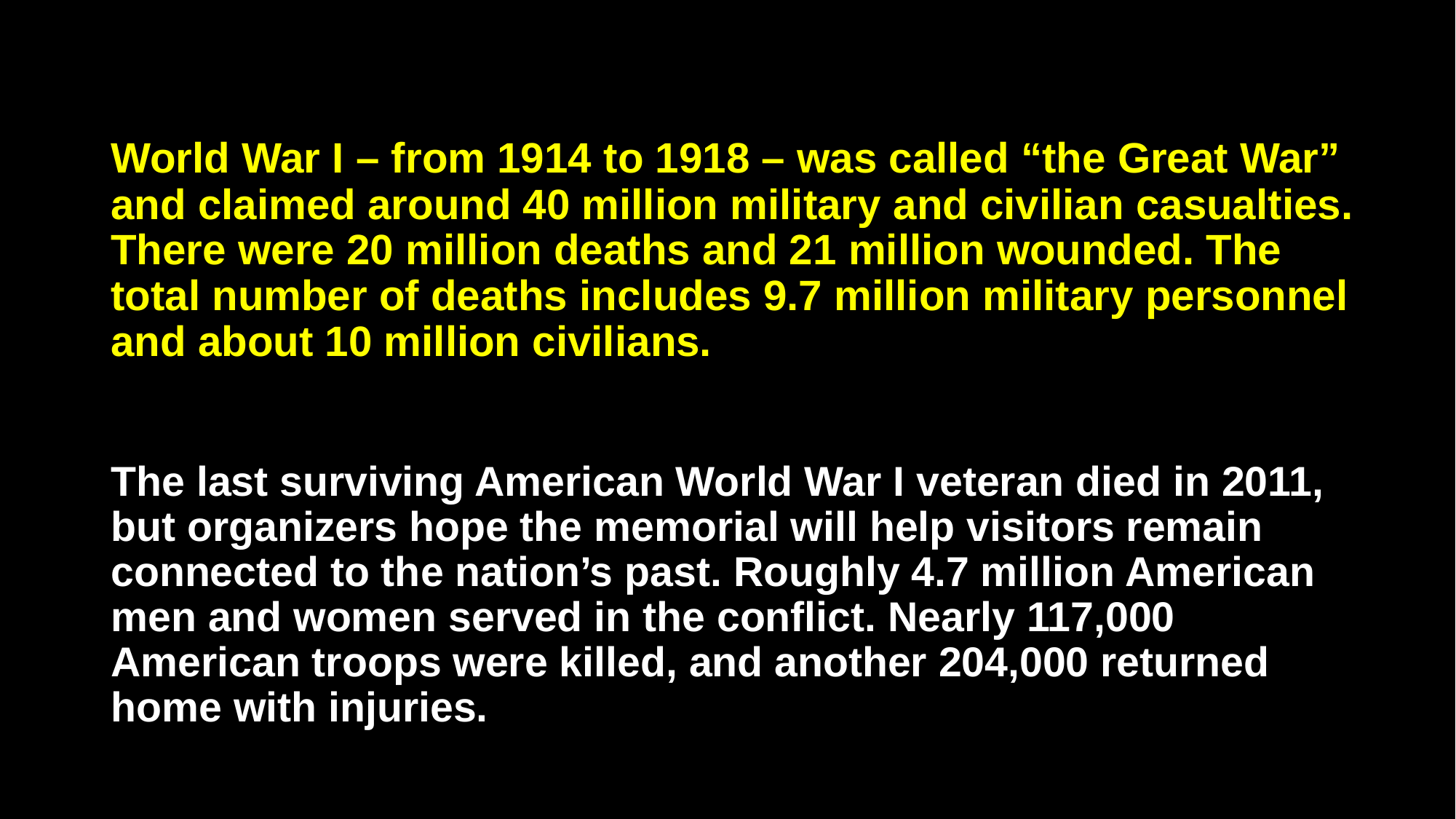

# World War I – from 1914 to 1918 – was called “the Great War” and claimed around 40 million military and civilian casualties. There were 20 million deaths and 21 million wounded. The total number of deaths includes 9.7 million military personnel and about 10 million civilians.
The last surviving American World War I veteran died in 2011, but organizers hope the memorial will help visitors remain connected to the nation’s past. Roughly 4.7 million American men and women served in the conflict. Nearly 117,000 American troops were killed, and another 204,000 returned home with injuries.